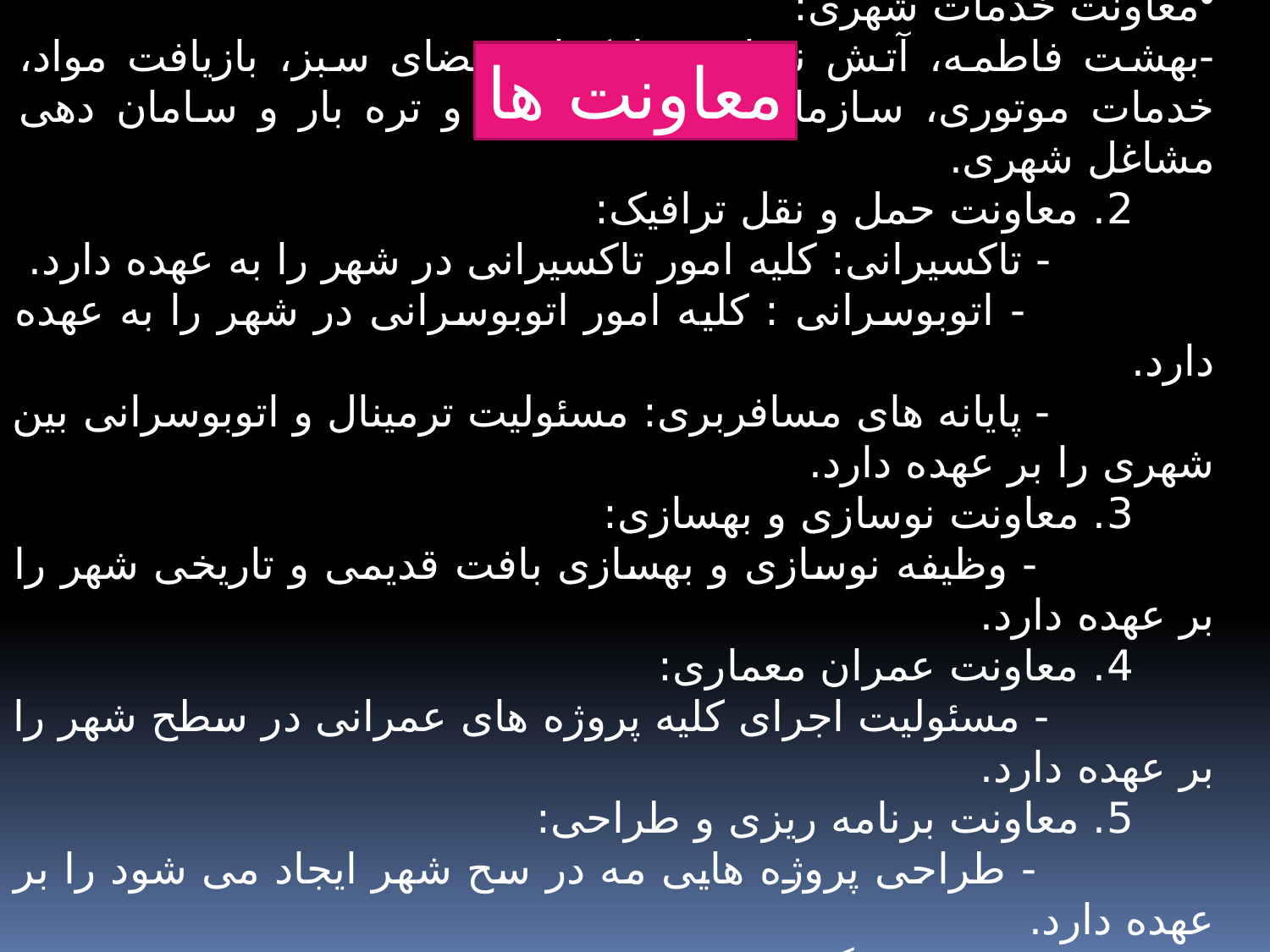

معاونت ها
معاونت خدمات شهری:
-بهشت فاطمه، آتش نشانی، پارکها و فضای سبز، بازیافت مواد، خدمات موتوری، سازمان میادین و میوه و تره بار و سامان دهی مشاغل شهری.
      2. معاونت حمل و نقل ترافیک:
            - تاکسیرانی: کلیه امور تاکسیرانی در شهر را به عهده دارد.
            - اتوبوسرانی : کلیه امور اتوبوسرانی در شهر را به عهده دارد.
            - پایانه های مسافربری: مسئولیت ترمینال و اتوبوسرانی بین شهری را بر عهده دارد.
      3. معاونت نوسازی و بهسازی:
            - وظیفه نوسازی و بهسازی بافت قدیمی و تاریخی شهر را بر عهده دارد.
      4. معاونت عمران معماری:
            - مسئولیت اجرای کلیه پروژه های عمرانی در سطح شهر را بر عهده دارد.
      5. معاونت برنامه ریزی و طراحی:
            - طراحی پروژه هایی مه در سح شهر ایجاد می شود را بر عهده دارد.
      6. معاونت فرهنگی و اجتماعی
      7. معاونت شهرسازی